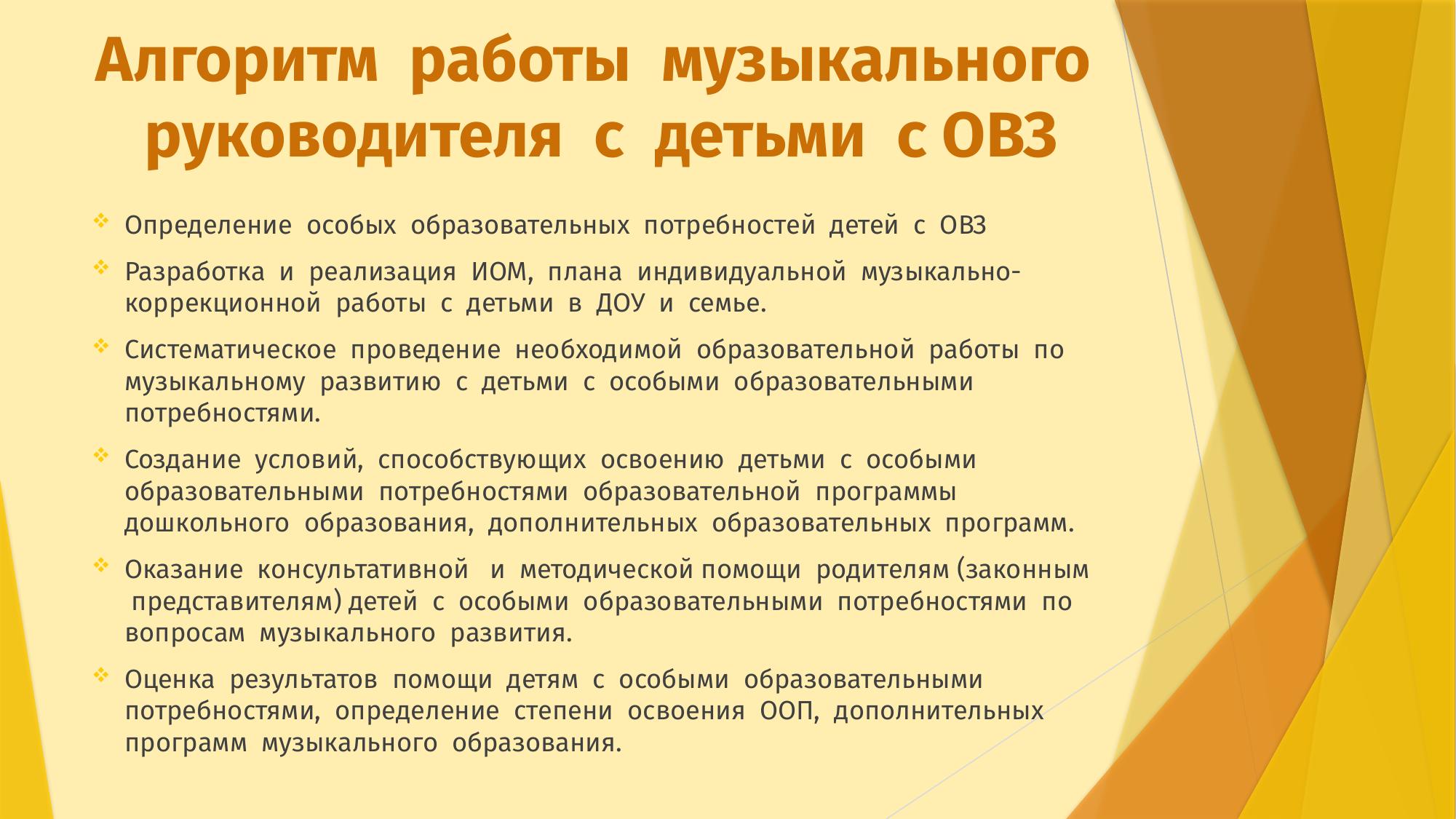

# Алгоритм  работы  музыкального  руководителя  с  детьми  с ОВЗ
Определение  особых  образовательных  потребностей  детей  с  ОВЗ
Разработка  и  реализация  ИОМ,  плана  индивидуальной  музыкально-коррекционной  работы  с  детьми  в  ДОУ  и  семье.
Систематическое  проведение  необходимой  образовательной  работы  по  музыкальному  развитию  с  детьми  с  особыми  образовательными  потребностями.
Создание  условий,  способствующих  освоению  детьми  с  особыми  образовательными  потребностями  образовательной  программы  дошкольного  образования,  дополнительных  образовательных  программ.
Оказание  консультативной   и  методической помощи  родителям (законным  представителям) детей  с  особыми  образовательными  потребностями  по  вопросам  музыкального  развития.
Оценка  результатов  помощи  детям  с  особыми  образовательными  потребностями,  определение  степени  освоения  ООП,  дополнительных  программ  музыкального  образования.